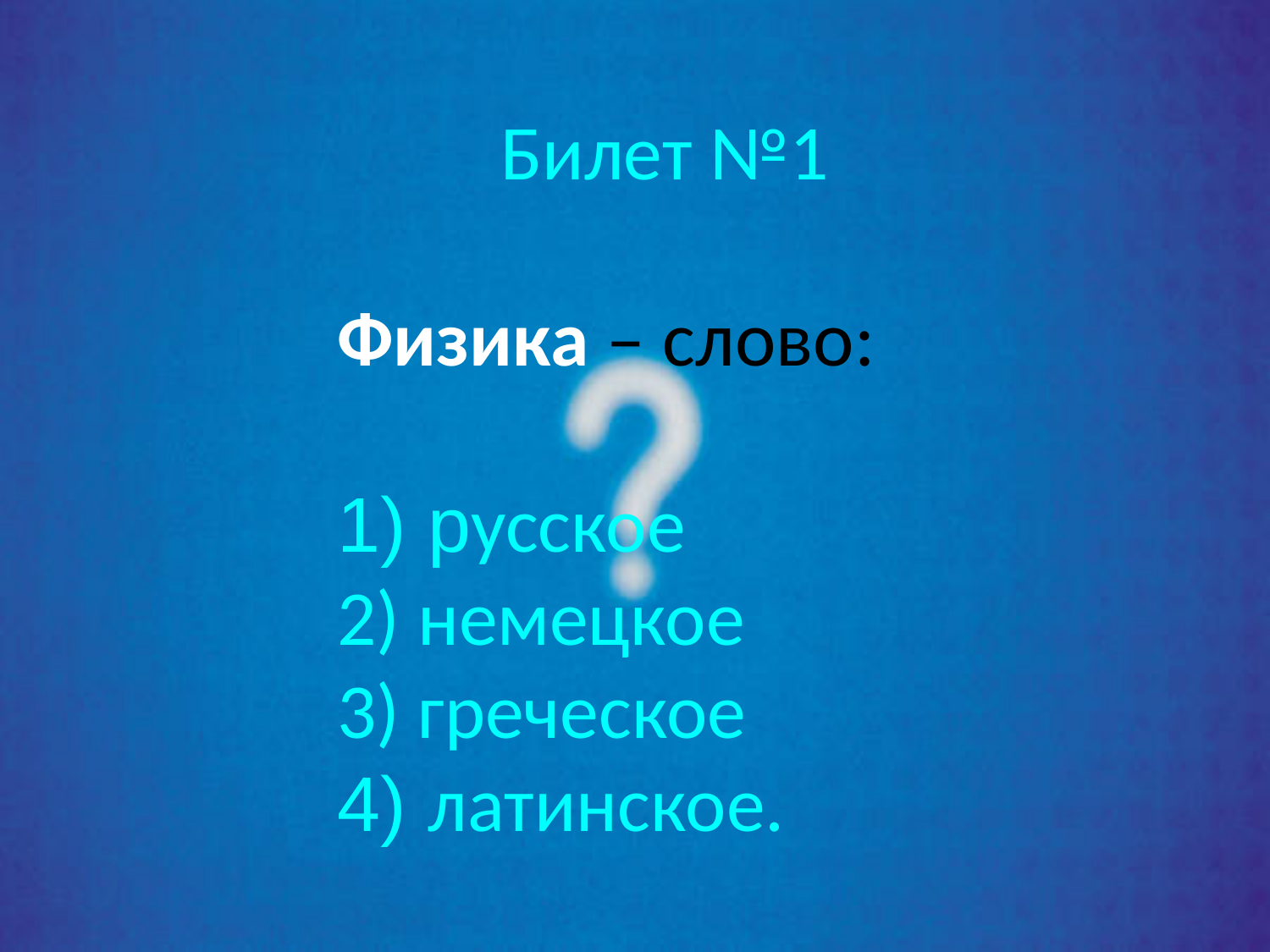

Билет №1

Физика – слово:

 русское
 немецкое
 греческое
 латинское.